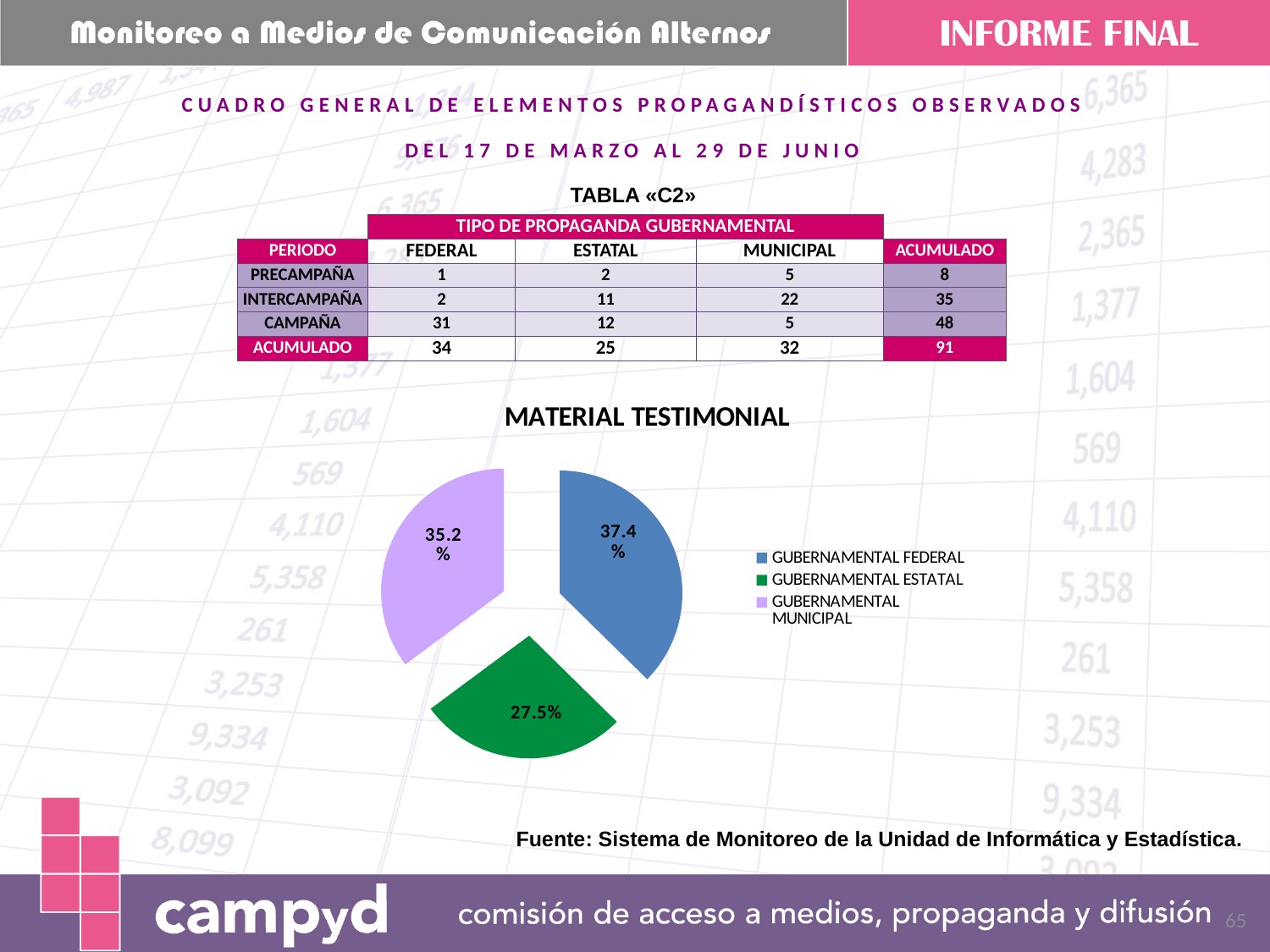

CUADRO GENERAL DE ELEMENTOS PROPAGANDÍSTICOS OBSERVADOS
DEL 17 DE MARZO AL 29 DE JUNIO

TABLA «C2»
|  | TIPO DE PROPAGANDA GUBERNAMENTAL |  |  |  |
| --- | --- | --- | --- | --- |
| PERIODO | FEDERAL | ESTATAL | MUNICIPAL | ACUMULADO |
| PRECAMPAÑA | 1 | 2 | 5 | 8 |
| INTERCAMPAÑA | 2 | 11 | 22 | 35 |
| CAMPAÑA | 31 | 12 | 5 | 48 |
| ACUMULADO | 34 | 25 | 32 | 91 |

### Chart: MATERIAL TESTIMONIAL

| Category |  |
|---|---|
| GUBERNAMENTAL FEDERAL | 0.37362637362637363 |
| GUBERNAMENTAL ESTATAL | 0.27472527472527475 |
| GUBERNAMENTAL MUNICIPAL | 0.3516483516483517 |
Fuente: Sistema de Monitoreo de la Unidad de Informática y Estadística.
65